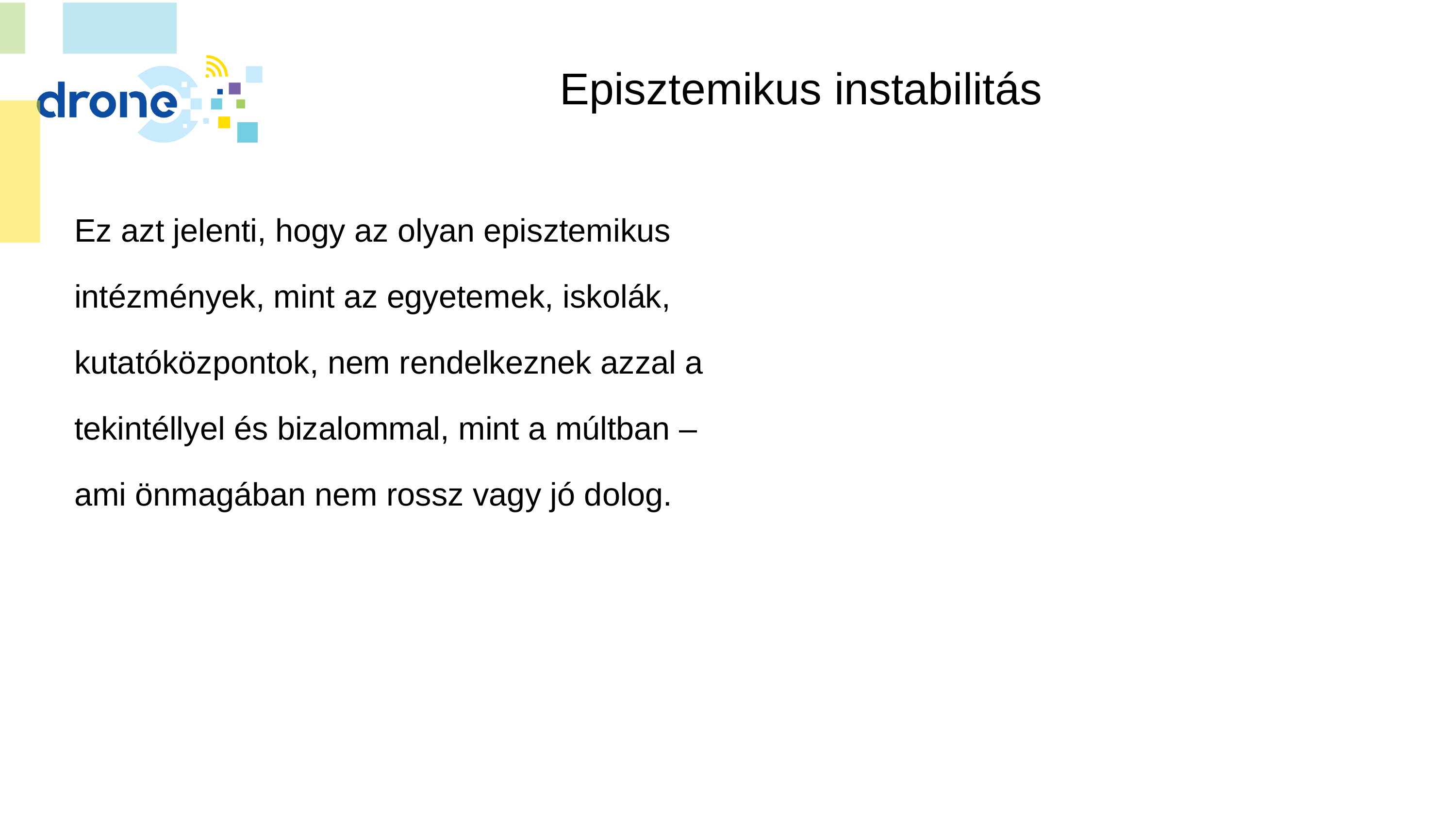

# Episztemikus instabilitás

Ez azt jelenti, hogy az olyan episztemikus intézmények, mint az egyetemek, iskolák, kutatóközpontok, nem rendelkeznek azzal a tekintéllyel és bizalommal, mint a múltban – ami önmagában nem rossz vagy jó dolog.